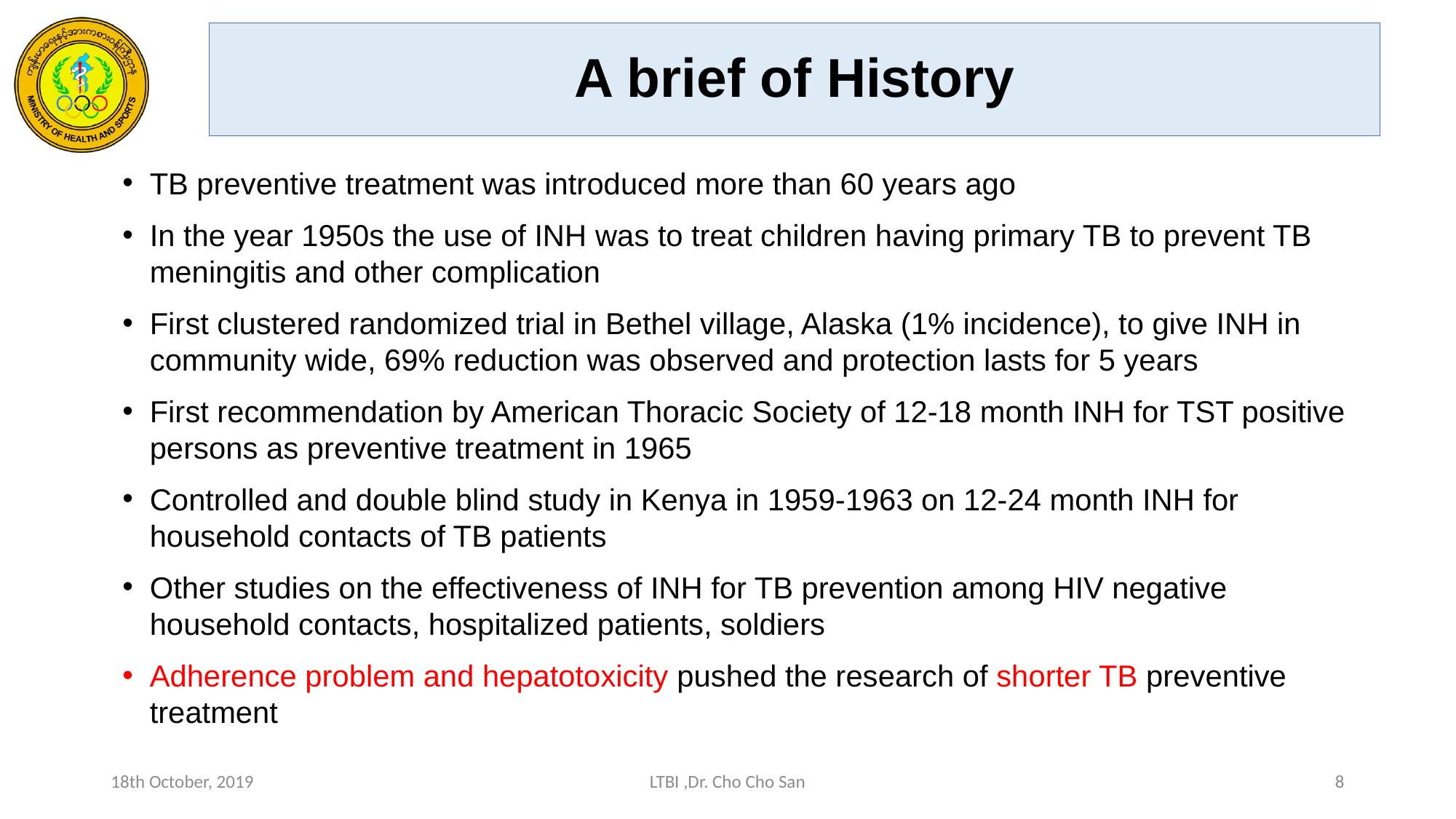

# A brief of History
TB preventive treatment was introduced more than 60 years ago
In the year 1950s the use of INH was to treat children having primary TB to prevent TB meningitis and other complication
First clustered randomized trial in Bethel village, Alaska (1% incidence), to give INH in community wide, 69% reduction was observed and protection lasts for 5 years
First recommendation by American Thoracic Society of 12-18 month INH for TST positive persons as preventive treatment in 1965
Controlled and double blind study in Kenya in 1959-1963 on 12-24 month INH for household contacts of TB patients
Other studies on the effectiveness of INH for TB prevention among HIV negative household contacts, hospitalized patients, soldiers
Adherence problem and hepatotoxicity pushed the research of shorter TB preventive treatment
18th October, 2019
LTBI ,Dr. Cho Cho San
8